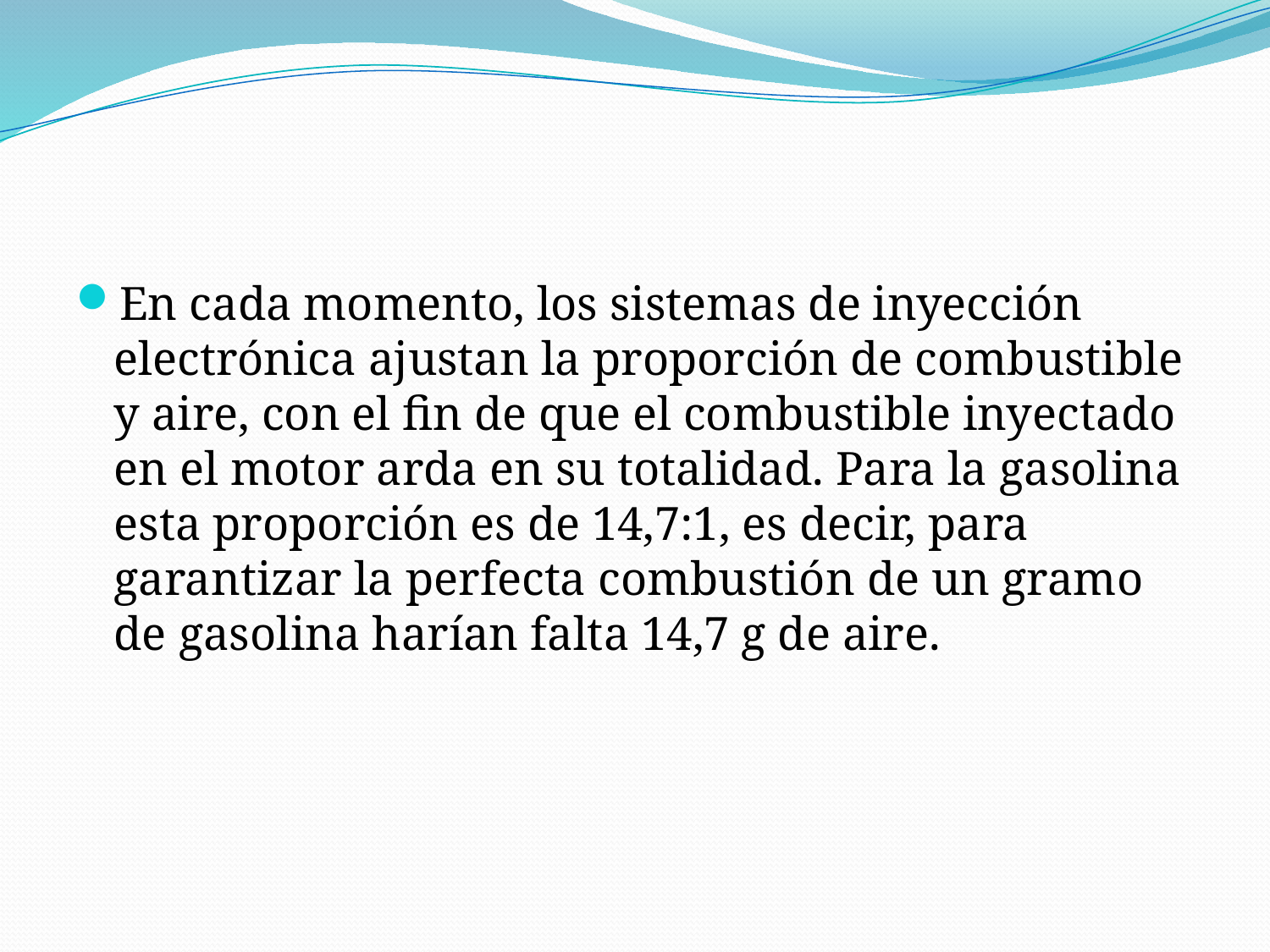

#
En cada momento, los sistemas de inyección electrónica ajustan la proporción de combustible y aire, con el fin de que el combustible inyectado en el motor arda en su totalidad. Para la gasolina esta proporción es de 14,7:1, es decir, para garantizar la perfecta combustión de un gramo de gasolina harían falta 14,7 g de aire.